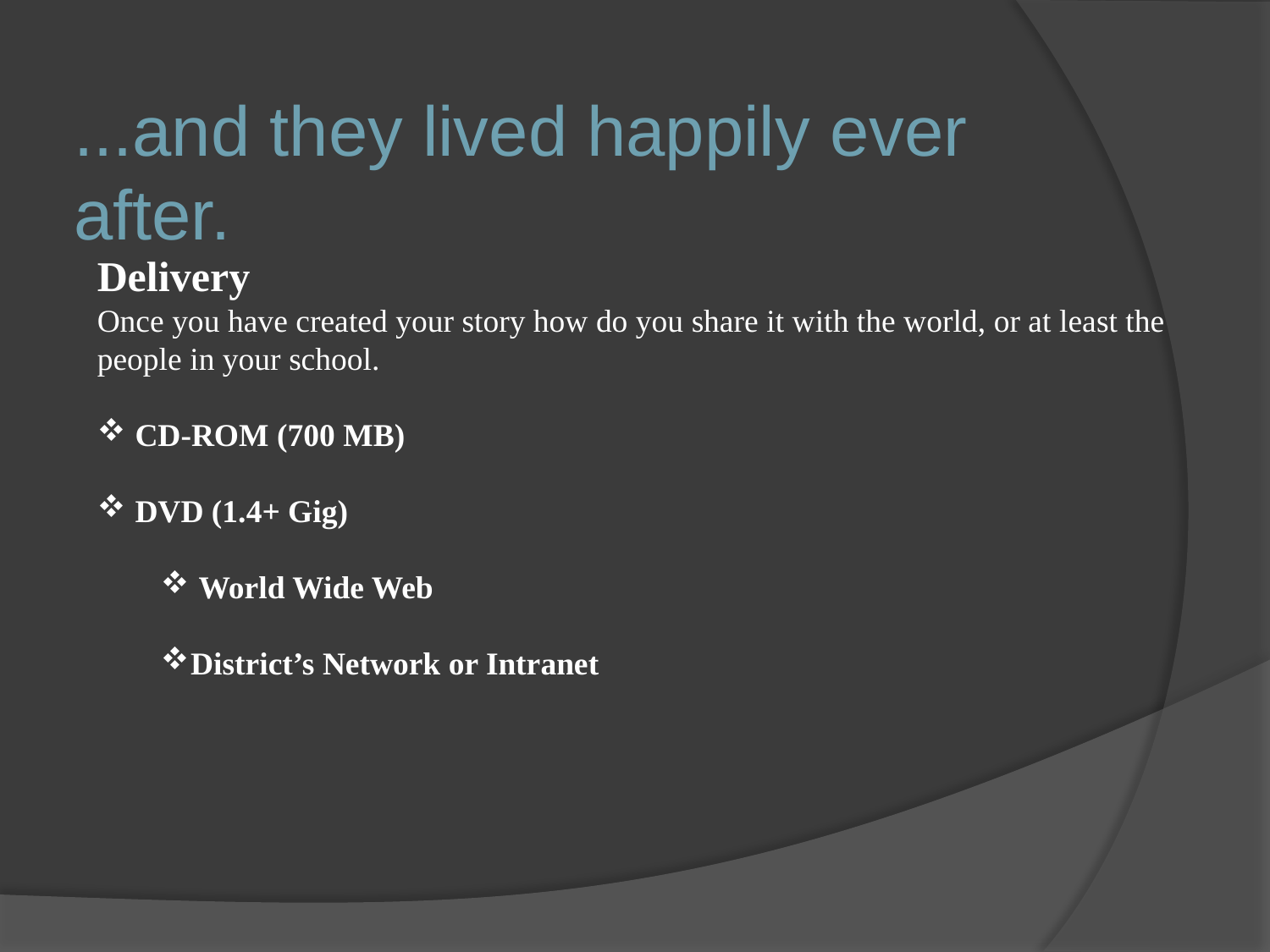

# ...and they lived happily ever after.
Delivery
Once you have created your story how do you share it with the world, or at least the people in your school.

 CD-ROM (700 MB)
 DVD (1.4+ Gig)

 World Wide Web
District’s Network or Intranet